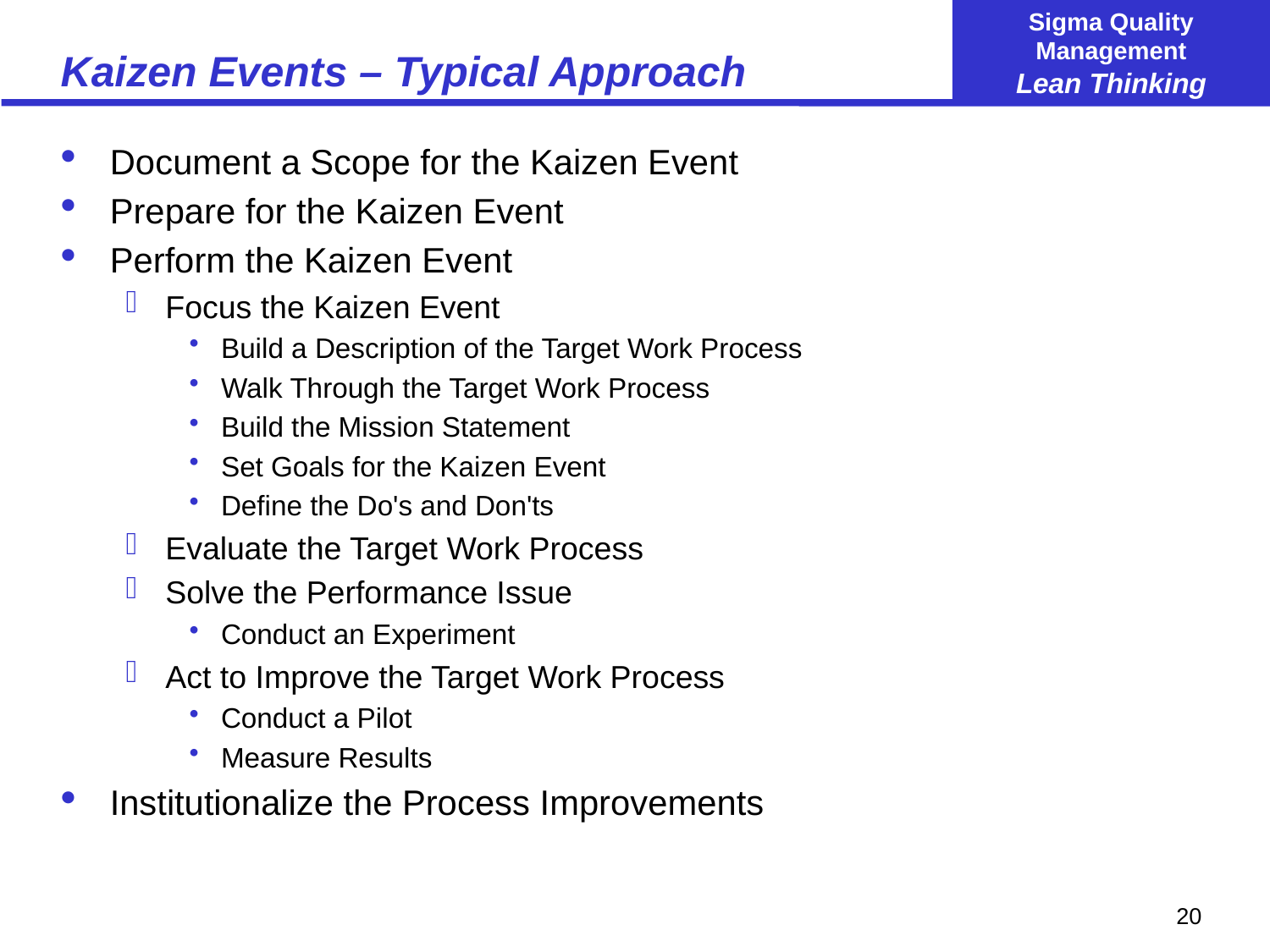

# Kaizen Events – Typical Approach
Document a Scope for the Kaizen Event
Prepare for the Kaizen Event
Perform the Kaizen Event
Focus the Kaizen Event
Build a Description of the Target Work Process
Walk Through the Target Work Process
Build the Mission Statement
Set Goals for the Kaizen Event
Define the Do's and Don'ts
Evaluate the Target Work Process
Solve the Performance Issue
Conduct an Experiment
Act to Improve the Target Work Process
Conduct a Pilot
Measure Results
Institutionalize the Process Improvements